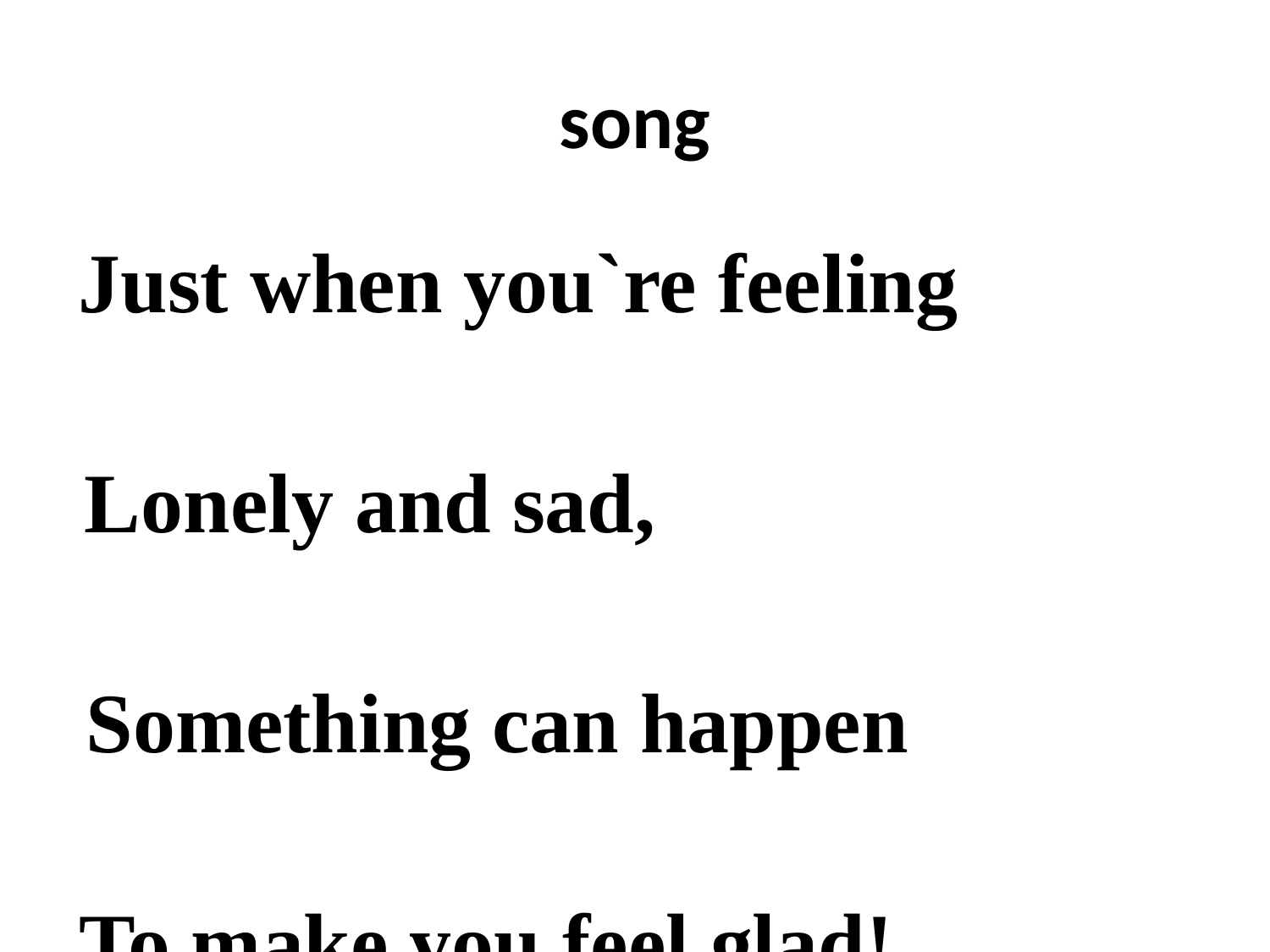

# song
Just when you`re feeling
Lonely and sad,
Something can happen
To make you feel glad!